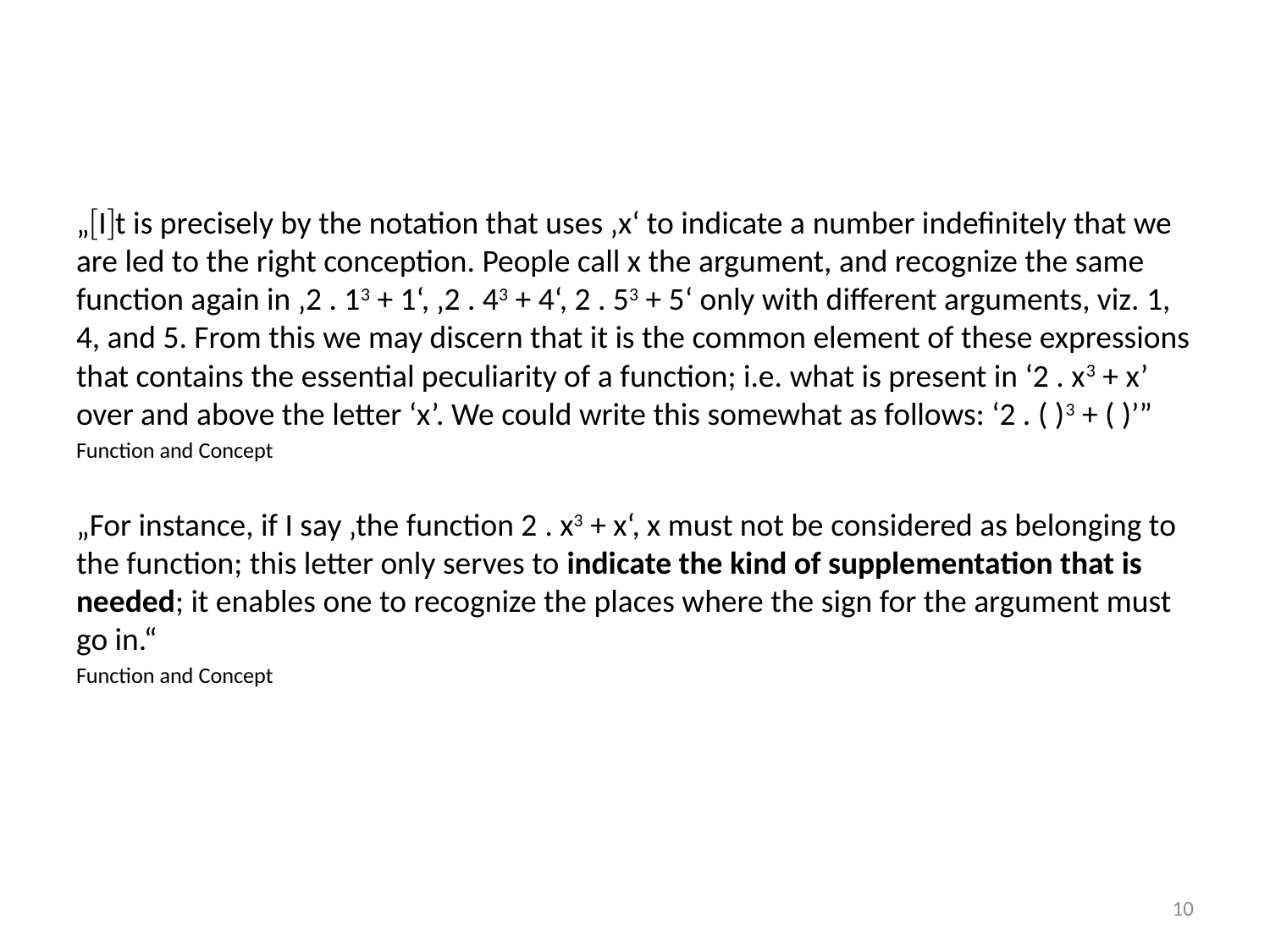

#
„[I]t is precisely by the notation that uses ‚x‘ to indicate a number indefinitely that we are led to the right conception. People call x the argument, and recognize the same function again in ‚2 . 13 + 1‘, ‚2 . 43 + 4‘, 2 . 53 + 5‘ only with different arguments, viz. 1, 4, and 5. From this we may discern that it is the common element of these expressions that contains the essential peculiarity of a function; i.e. what is present in ‘2 . x3 + x’ over and above the letter ‘x’. We could write this somewhat as follows: ‘2 . ( )3 + ( )’”
Function and Concept

„For instance, if I say ‚the function 2 . x3 + x‘, x must not be considered as belonging to the function; this letter only serves to indicate the kind of supplementation that is needed; it enables one to recognize the places where the sign for the argument must go in.“
Function and Concept

10